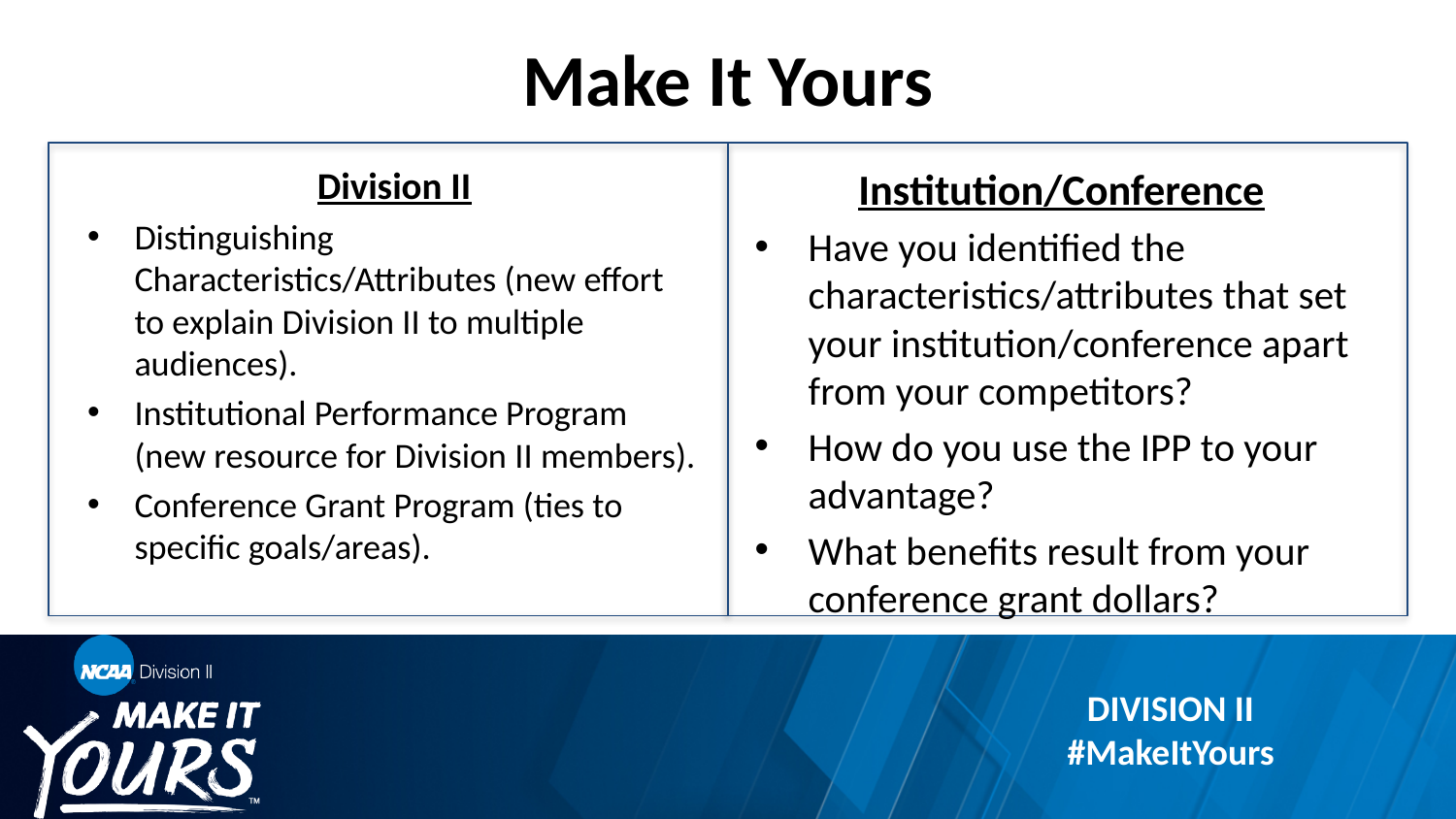

# Make It Yours
Institution/Conference
Have you identified the characteristics/attributes that set your institution/conference apart from your competitors?
How do you use the IPP to your advantage?
What benefits result from your conference grant dollars?
Division II
Distinguishing Characteristics/Attributes (new effort to explain Division II to multiple audiences).
Institutional Performance Program (new resource for Division II members).
Conference Grant Program (ties to specific goals/areas).